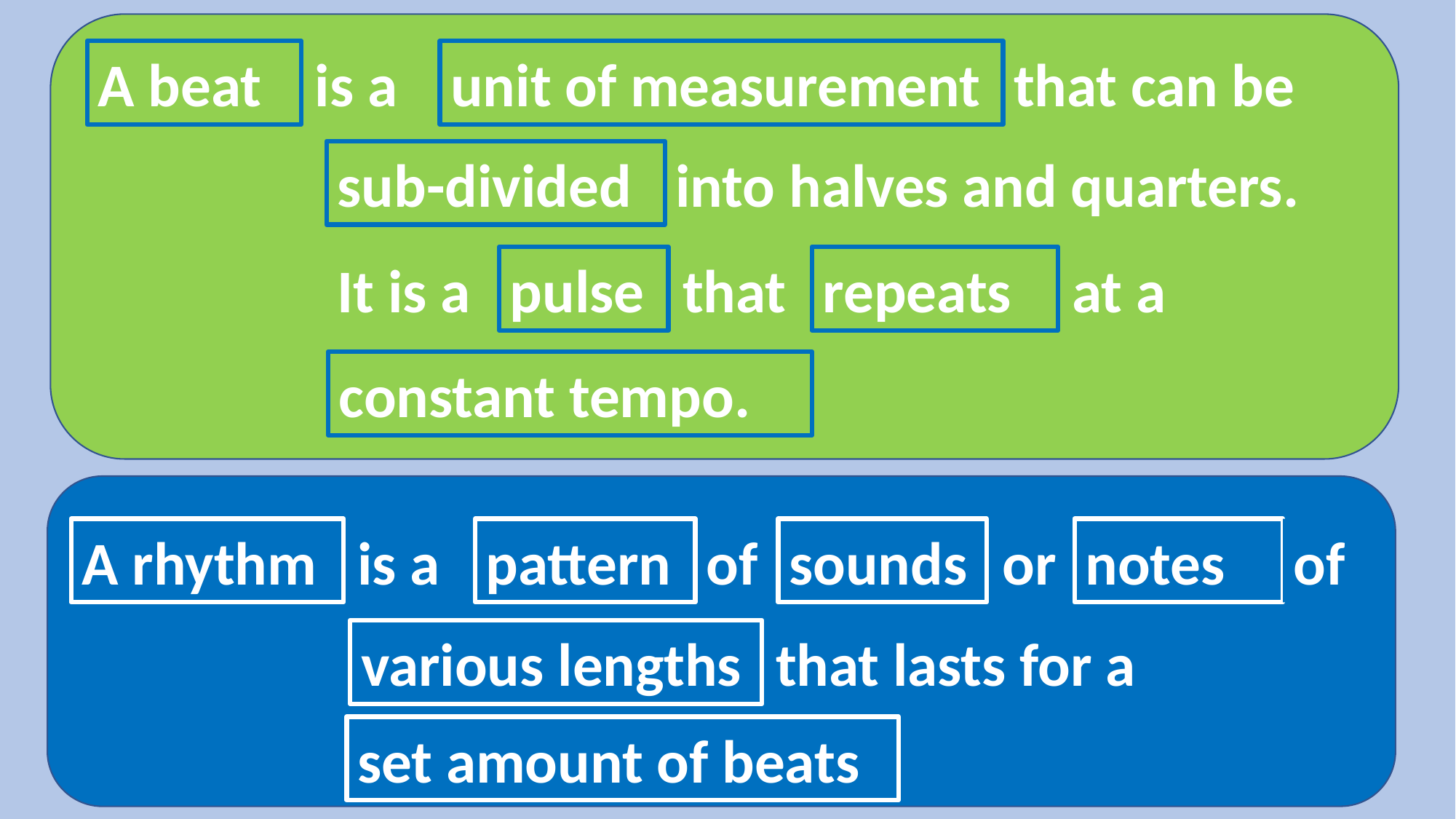

A beat
is a
unit of measurement
that can be
sub-divided
into halves and quarters.
It is a
pulse
that
repeats
at a
constant tempo.

A rhythm
is a
pattern
of
sounds
or
notes
of
various lengths
that lasts for a
set amount of beats